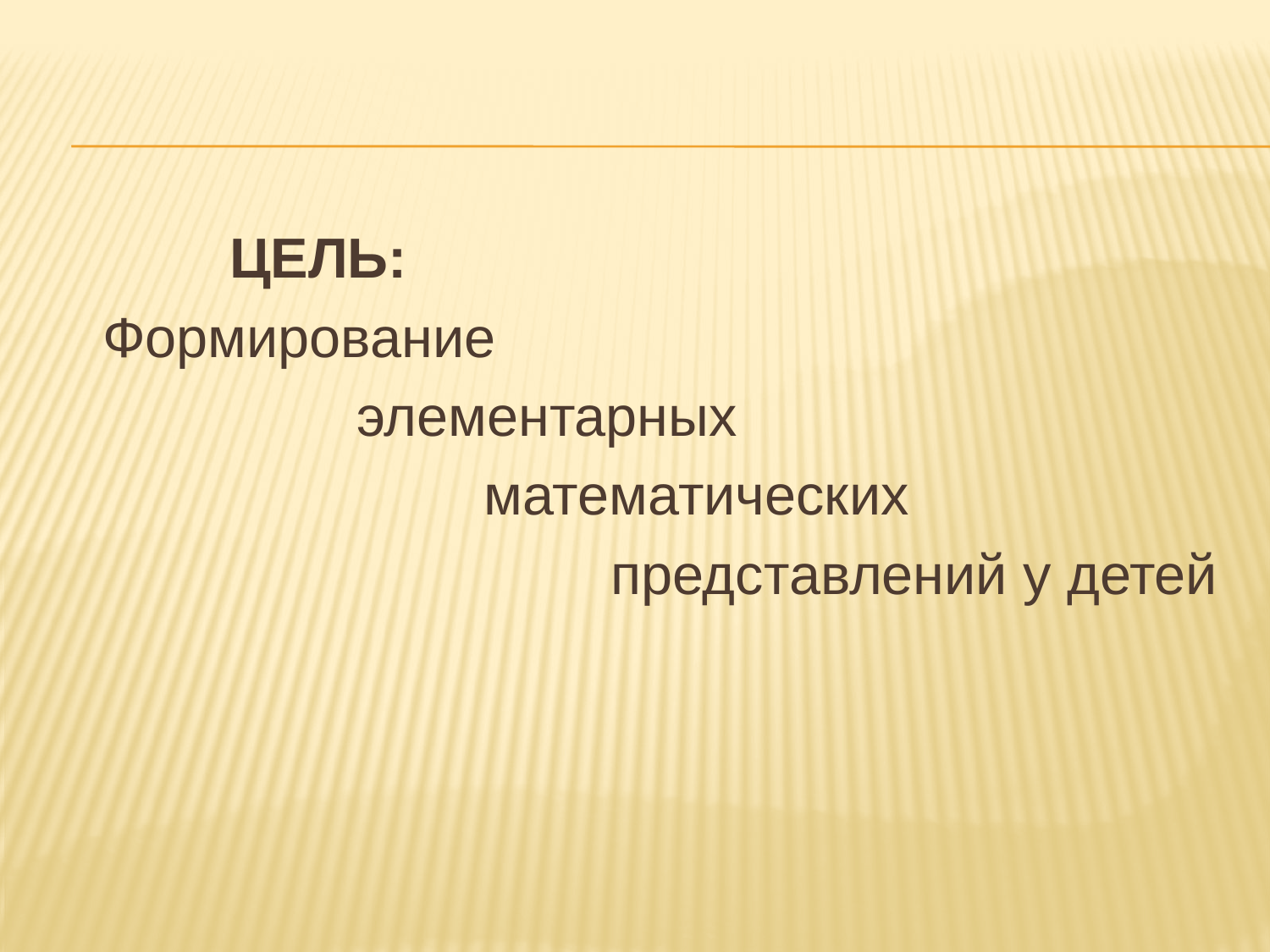

#
		ЦЕЛЬ:
	Формирование
			элементарных
 				математических
 					представлений у детей